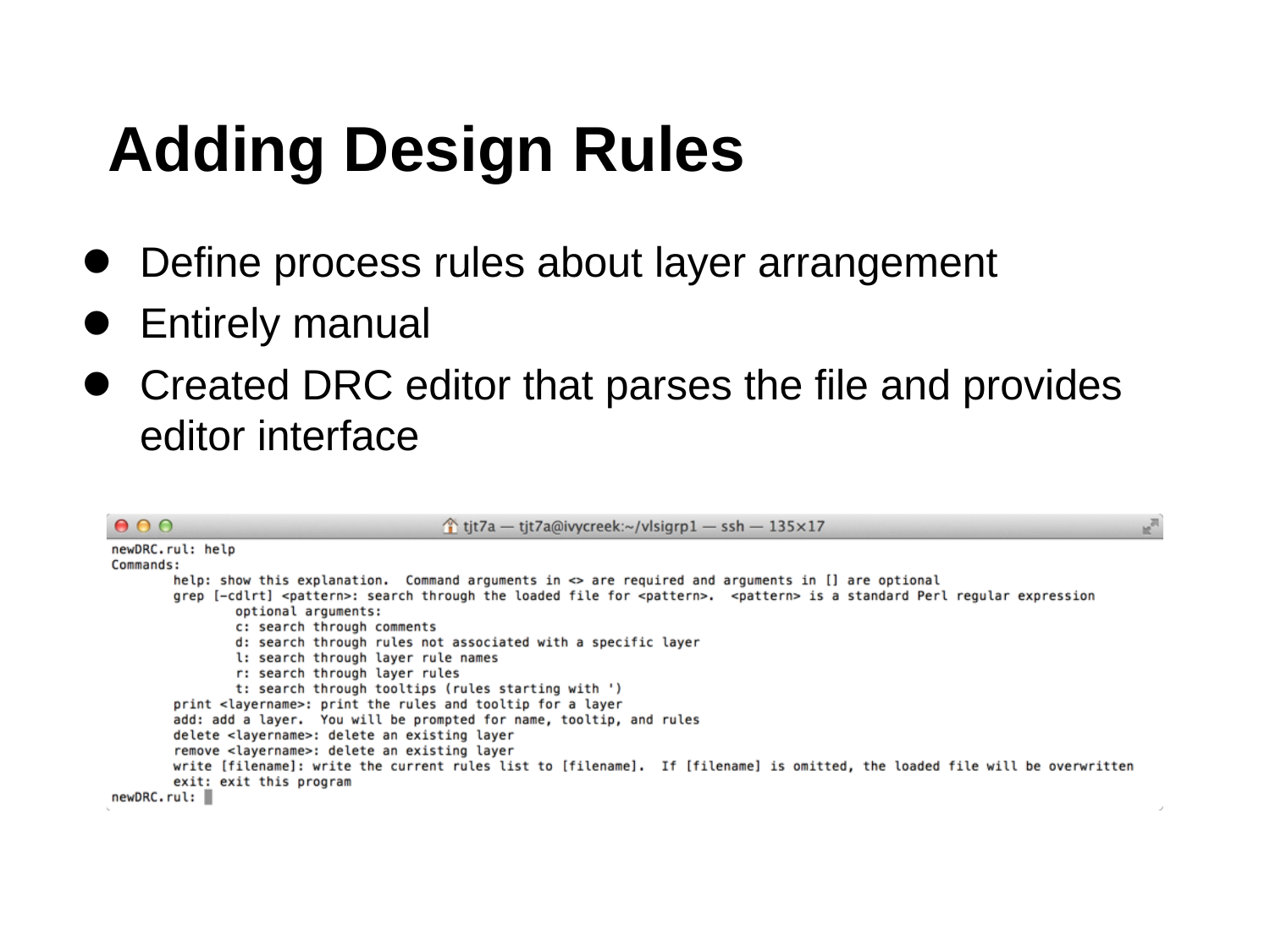

# Adding Design Rules
Define process rules about layer arrangement
Entirely manual
Created DRC editor that parses the file and provides editor interface